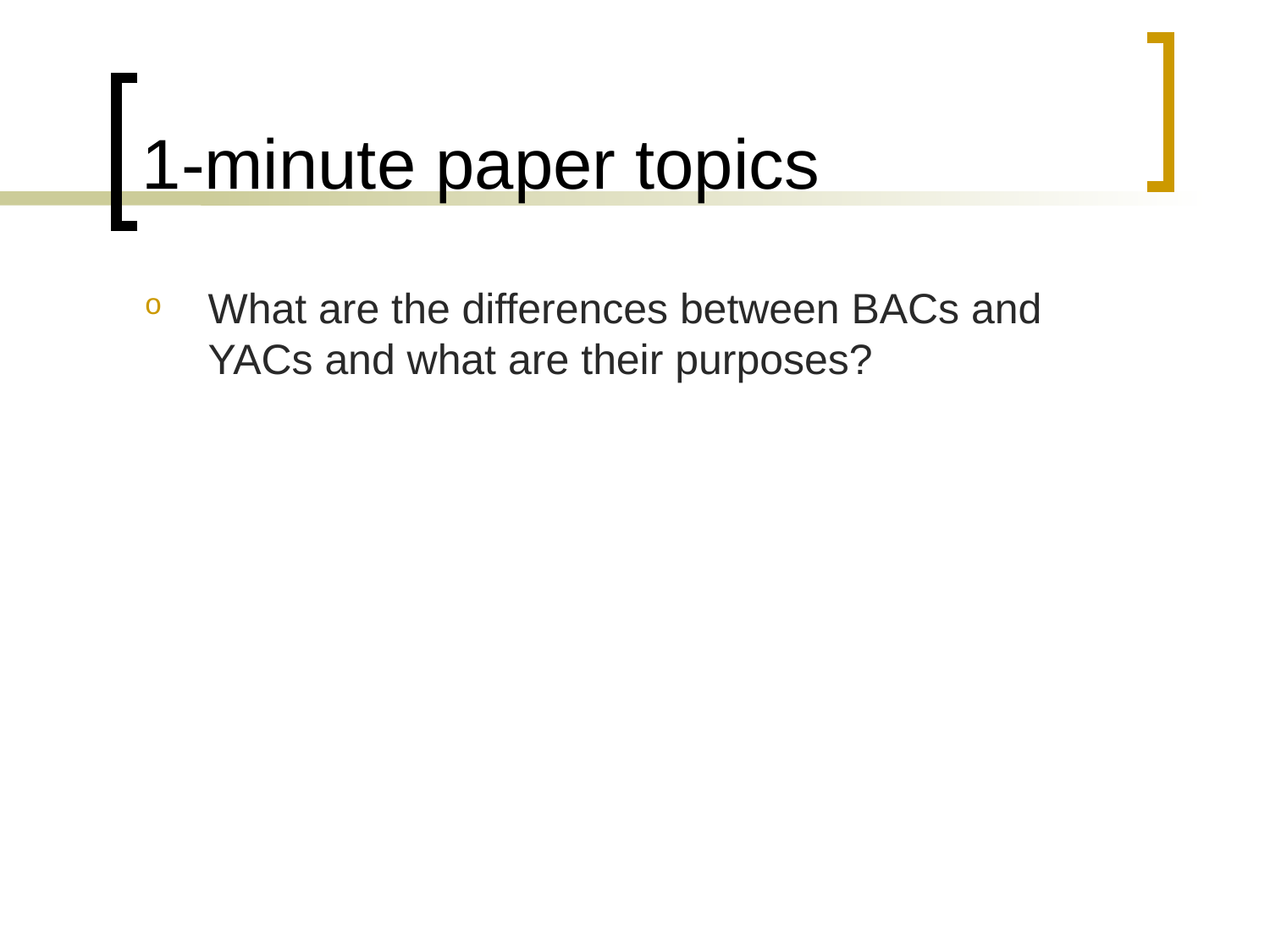

# 1-minute paper topics
What are the differences between BACs and YACs and what are their purposes?